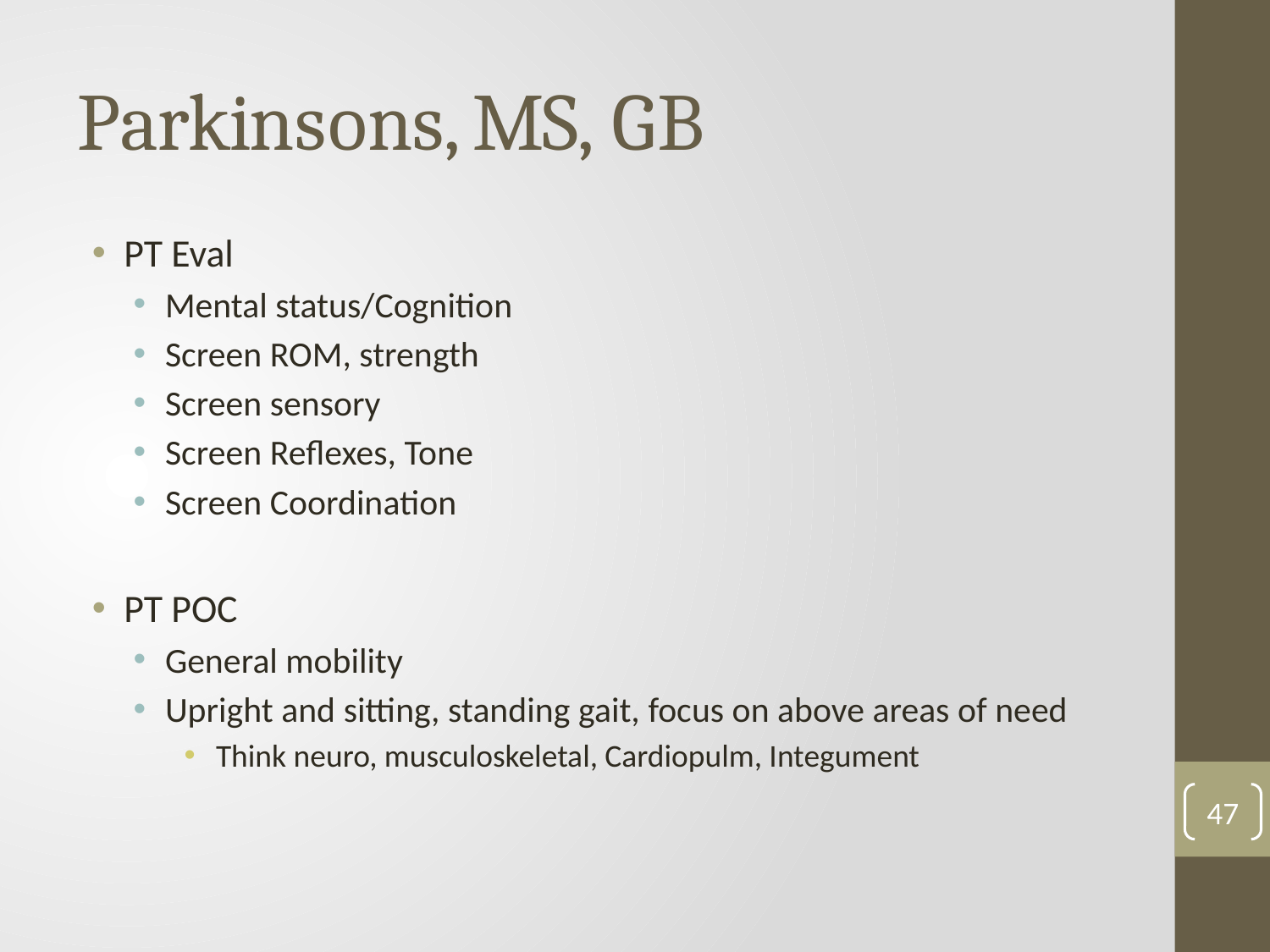

# Parkinsons, MS, GB
PT Eval
Mental status/Cognition
Screen ROM, strength
Screen sensory
Screen Reflexes, Tone
Screen Coordination

PT POC
General mobility
Upright and sitting, standing gait, focus on above areas of need
Think neuro, musculoskeletal, Cardiopulm, Integument
47